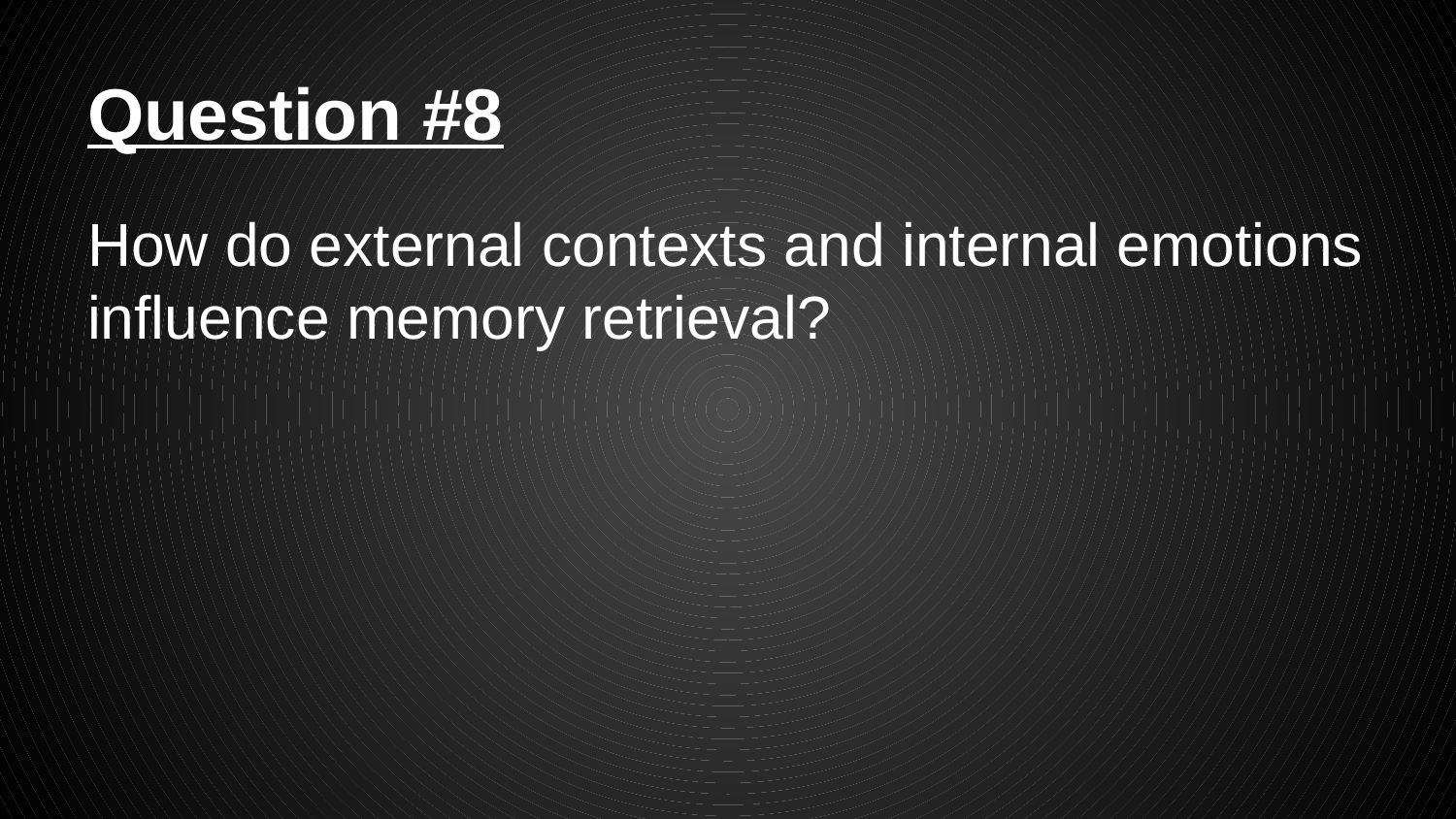

# Question #8
How do external contexts and internal emotions influence memory retrieval?